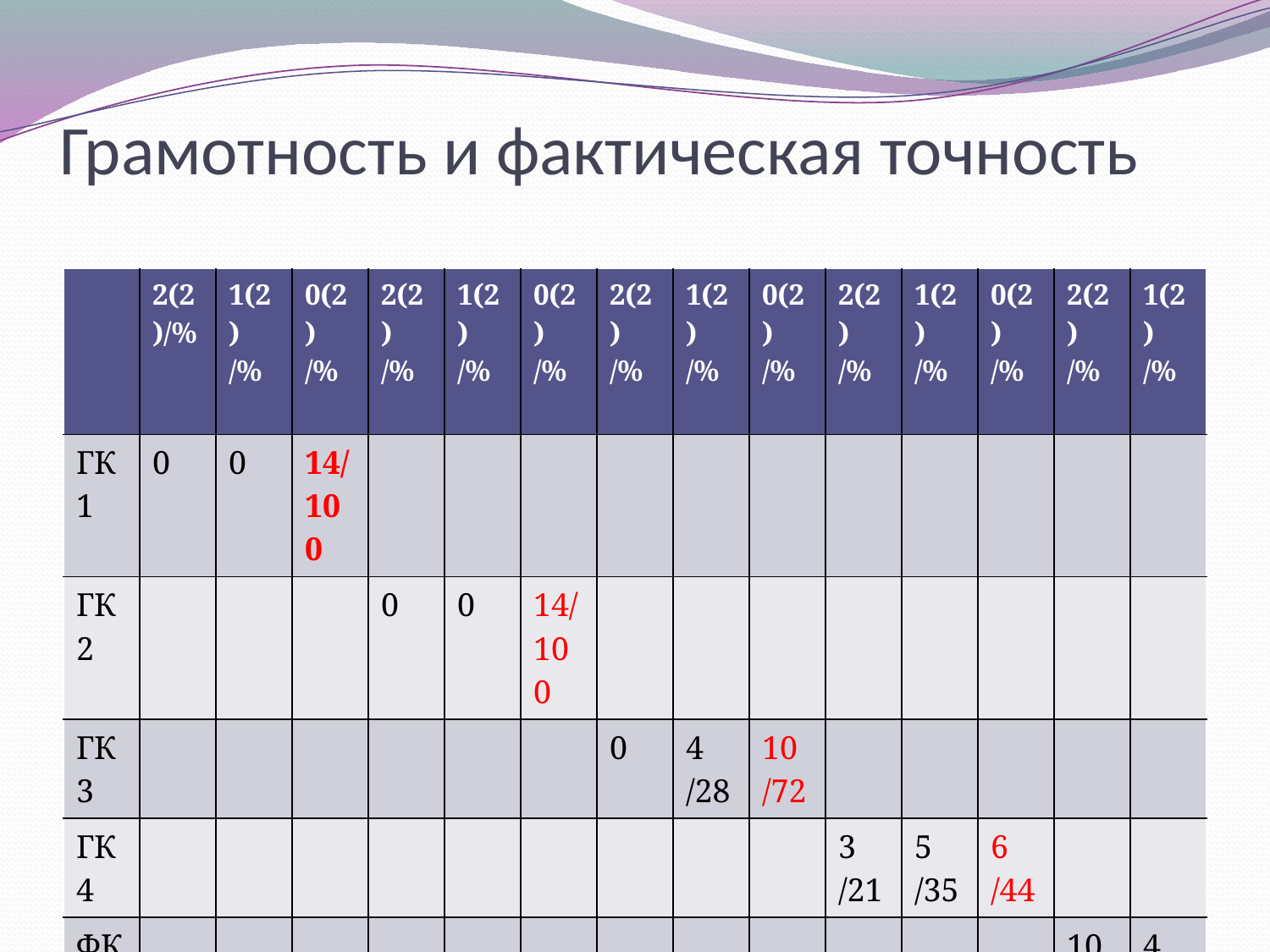

# Грамотность и фактическая точность
|  | 2(2)/% | 1(2) /% | 0(2) /% | 2(2) /% | 1(2) /% | 0(2) /% | 2(2) /% | 1(2) /% | 0(2) /% | 2(2) /% | 1(2) /% | 0(2) /% | 2(2) /% | 1(2) /% |
| --- | --- | --- | --- | --- | --- | --- | --- | --- | --- | --- | --- | --- | --- | --- |
| ГК1 | 0 | 0 | 14/100 |  |  |  |  |  |  |  |  |  |  |  |
| ГК2 |  |  |  | 0 | 0 | 14/100 |  |  |  |  |  |  |  |  |
| ГК3 |  |  |  |  |  |  | 0 | 4 /28 | 10 /72 |  |  |  |  |  |
| ГК4 |  |  |  |  |  |  |  |  |  | 3 /21 | 5 /35 | 6 /44 |  |  |
| ФК |  |  |  |  |  |  |  |  |  |  |  |  | 10 /72 | 4 /28 |